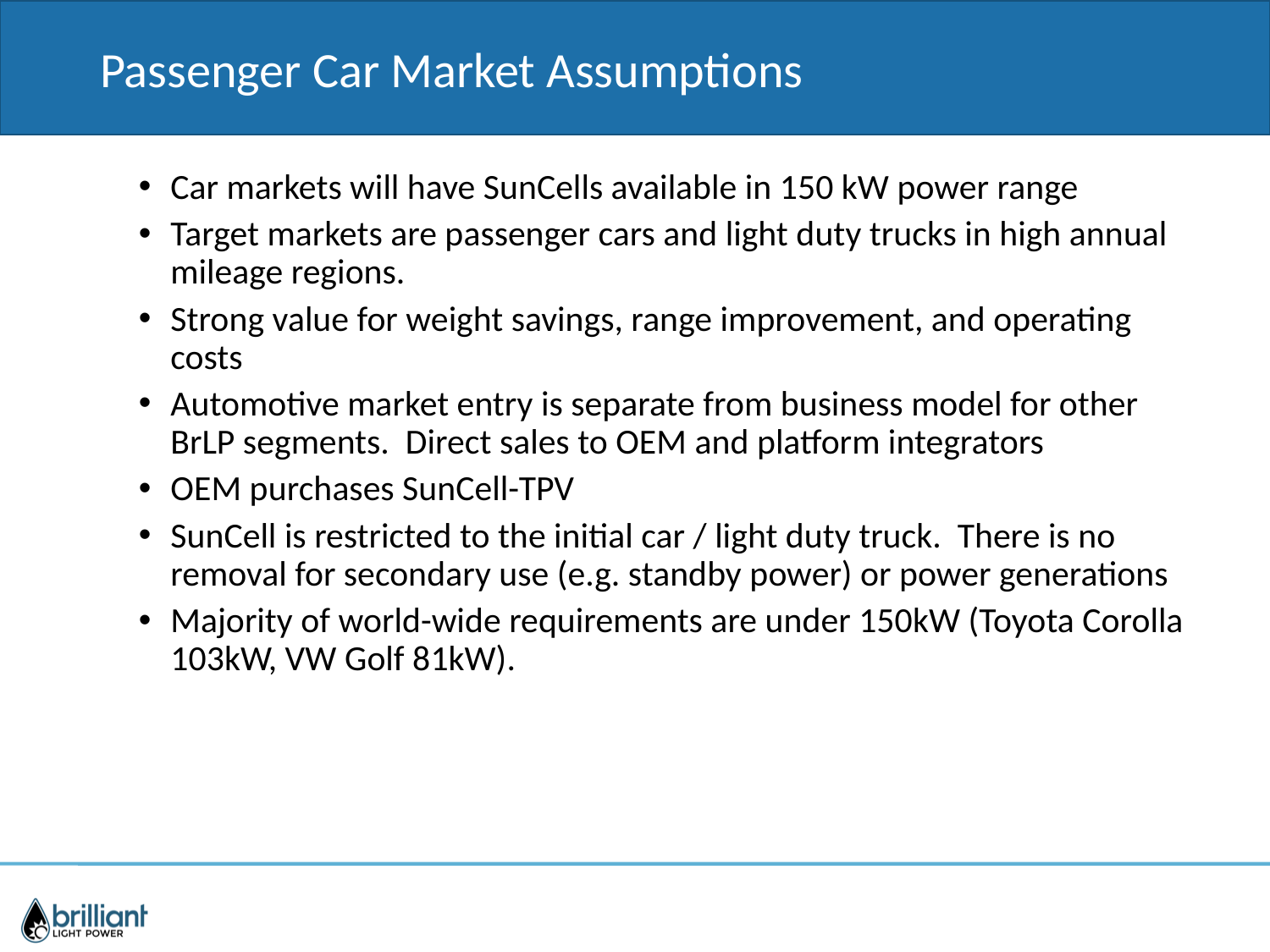

# Passenger Car Market Assumptions
Car markets will have SunCells available in 150 kW power range
Target markets are passenger cars and light duty trucks in high annual mileage regions.
Strong value for weight savings, range improvement, and operating costs
Automotive market entry is separate from business model for other BrLP segments.  Direct sales to OEM and platform integrators
OEM purchases SunCell-TPV
SunCell is restricted to the initial car / light duty truck.  There is no removal for secondary use (e.g. standby power) or power generations
Majority of world-wide requirements are under 150kW (Toyota Corolla 103kW, VW Golf 81kW).